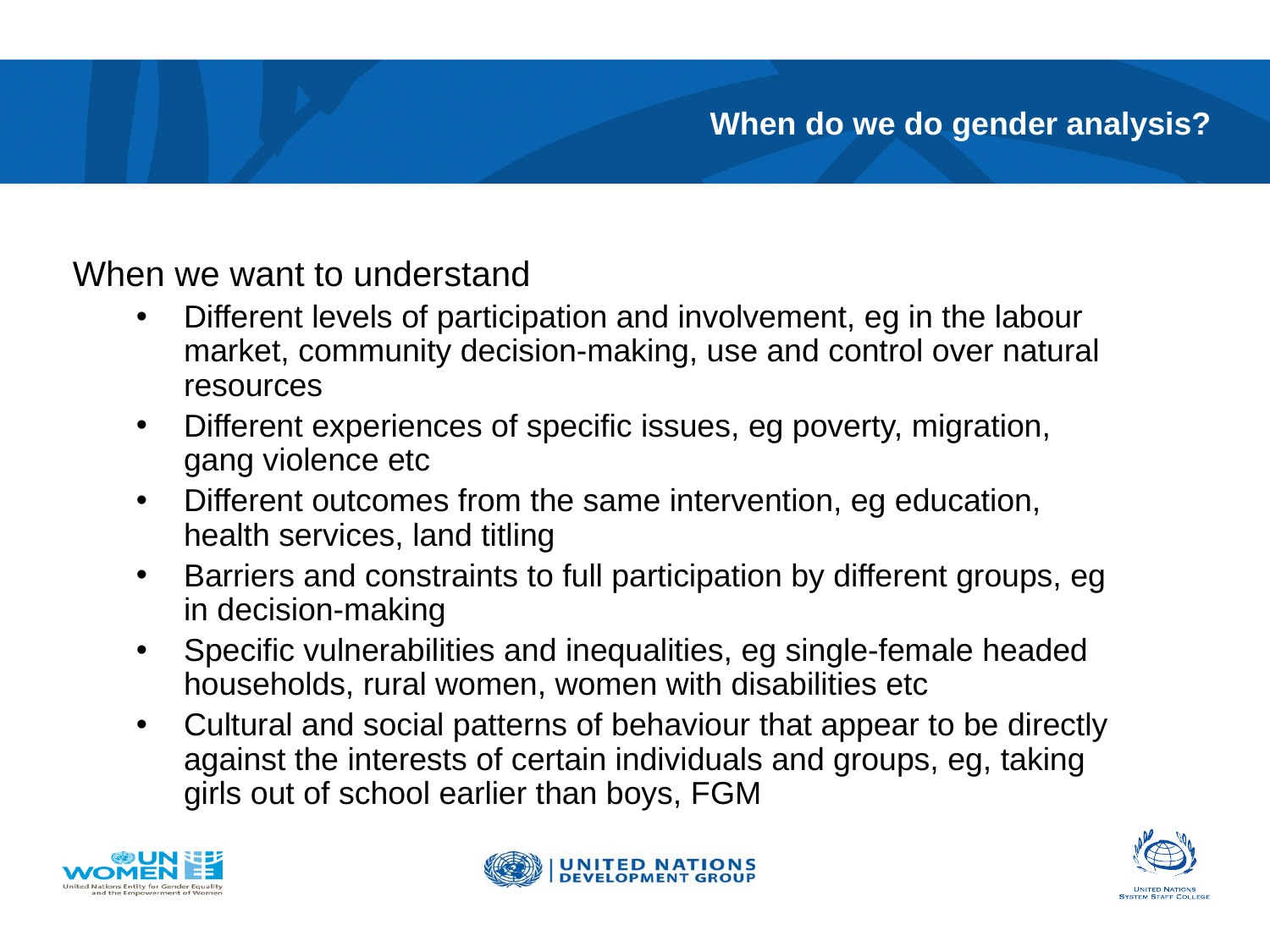

# When do we do gender analysis?
When we want to understand
Different levels of participation and involvement, eg in the labour market, community decision-making, use and control over natural resources
Different experiences of specific issues, eg poverty, migration, gang violence etc
Different outcomes from the same intervention, eg education, health services, land titling
Barriers and constraints to full participation by different groups, eg in decision-making
Specific vulnerabilities and inequalities, eg single-female headed households, rural women, women with disabilities etc
Cultural and social patterns of behaviour that appear to be directly against the interests of certain individuals and groups, eg, taking girls out of school earlier than boys, FGM